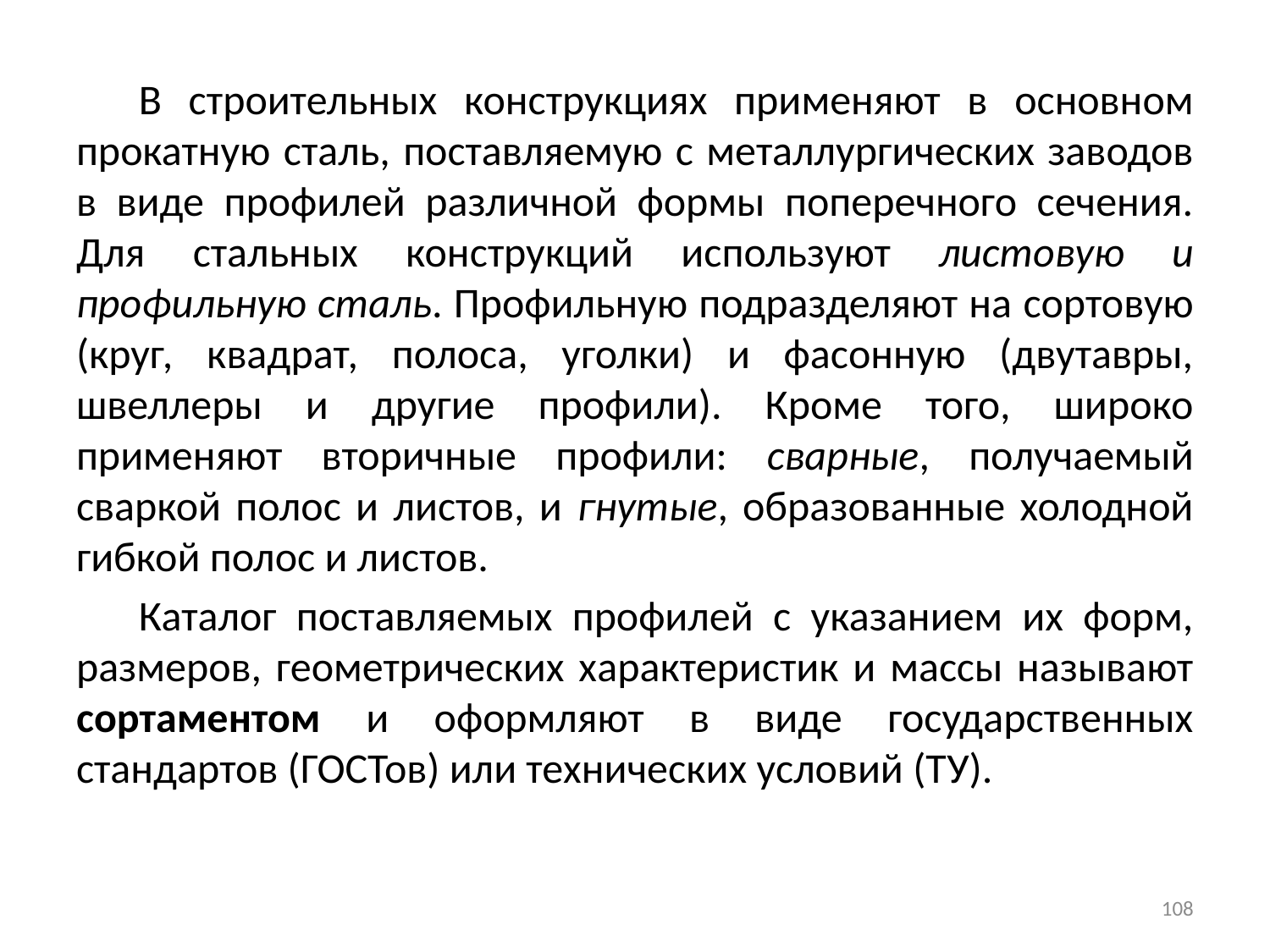

В строительных конструкциях применяют в основном прокатную сталь, поставляемую с металлургических заводов в виде профилей различной формы поперечного сечения. Для стальных конструкций используют листовую и профильную сталь. Профильную подразделяют на сортовую (круг, квадрат, полоса, уголки) и фасонную (двутавры, швеллеры и другие профили). Кроме того, широко применяют вторичные профили: сварные, получаемый сваркой полос и листов, и гнутые, образованные холодной гибкой полос и листов.
Каталог поставляемых профилей с указанием их форм, размеров, геометрических характеристик и массы называют сортаментом и оформляют в виде государственных стандартов (ГОСТов) или технических условий (ТУ).
108